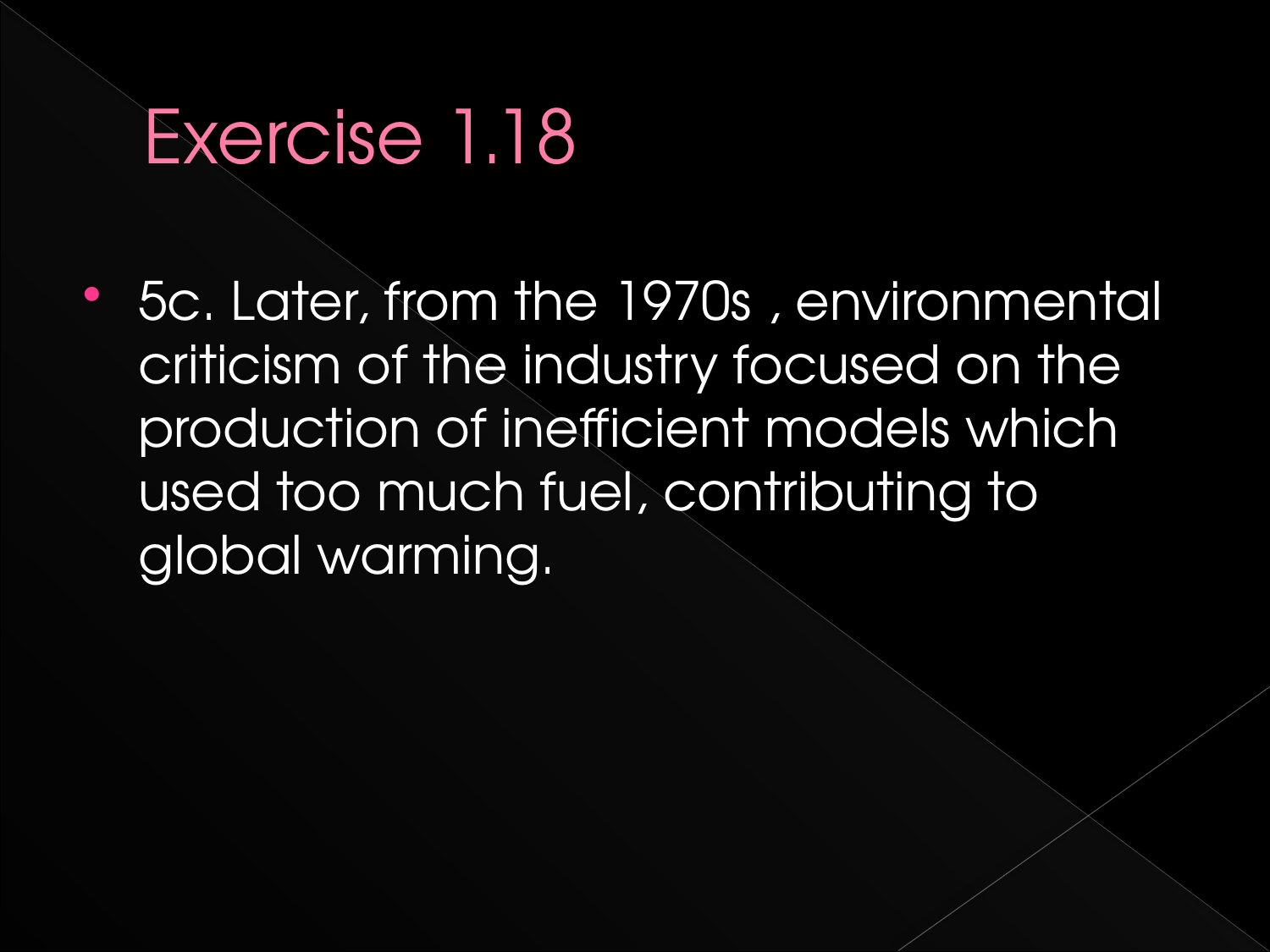

# Exercise 1.18
5c. Later, from the 1970s , environmental criticism of the industry focused on the production of inefficient models which used too much fuel, contributing to global warming.